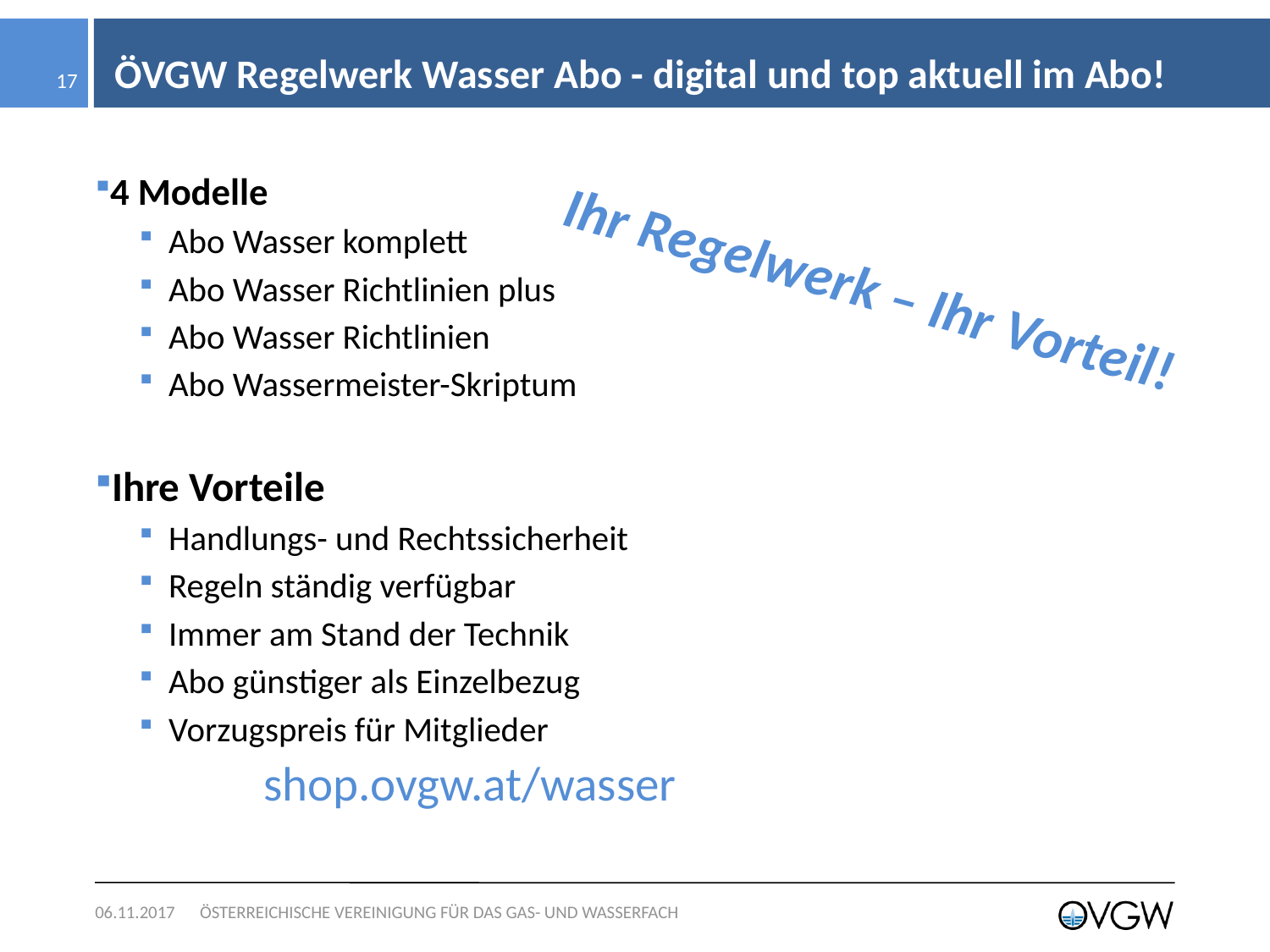

# ÖVGW Regelwerk Wasser Abo - digital und top aktuell im Abo!
17
4 Modelle
Abo Wasser komplett
Abo Wasser Richtlinien plus
Abo Wasser Richtlinien
Abo Wassermeister-Skriptum

Ihre Vorteile
Handlungs- und Rechtssicherheit
Regeln ständig verfügbar
Immer am Stand der Technik
Abo günstiger als Einzelbezug
Vorzugspreis für Mitglieder
					shop.ovgw.at/wasser

Ihr Regelwerk – Ihr Vorteil!
06.11.2017
ÖSTERREICHISCHE VEREINIGUNG FÜR DAS GAS- UND WASSERFACH